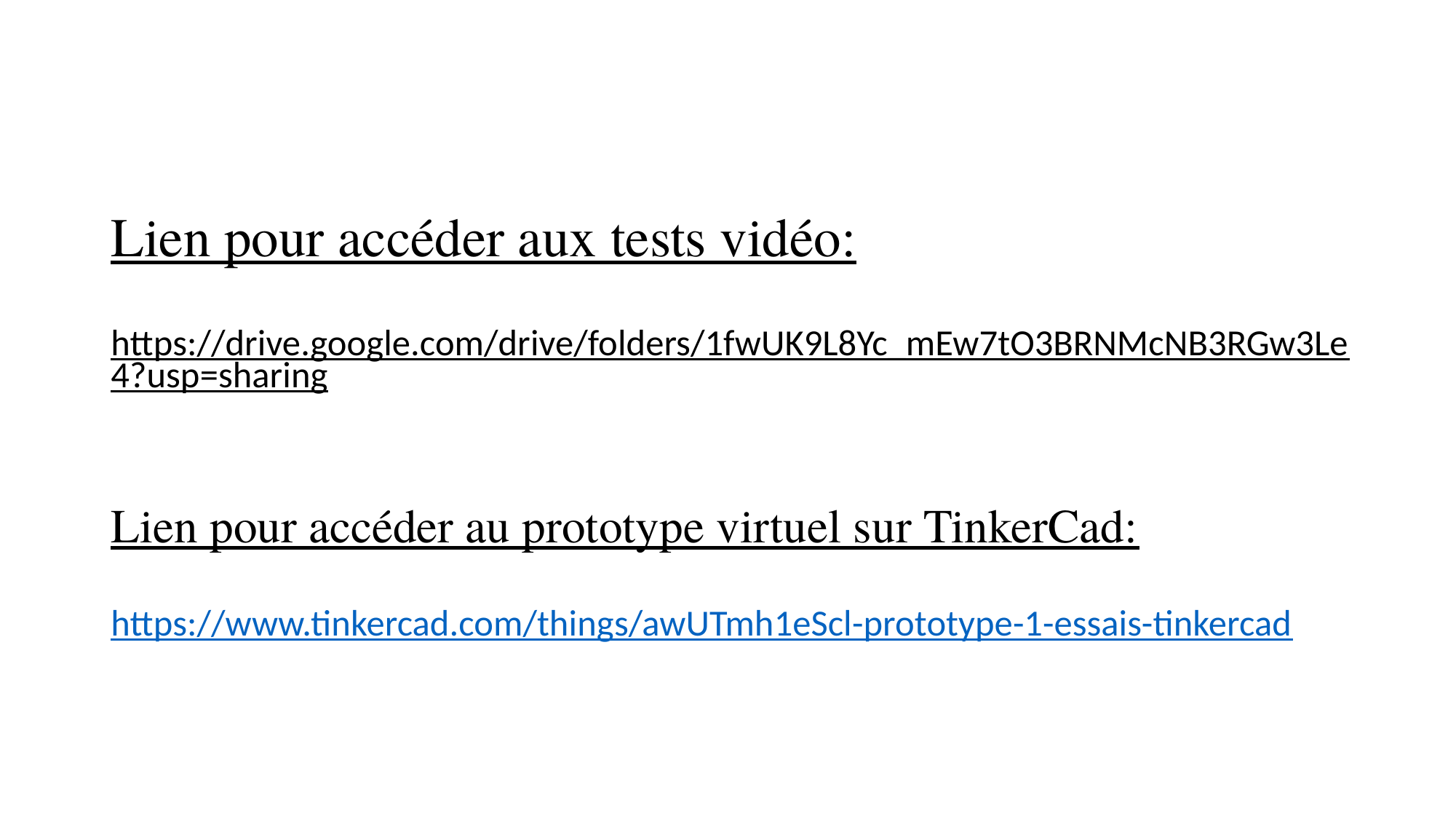

# Lien pour accéder aux tests vidéo:
https://drive.google.com/drive/folders/1fwUK9L8Yc_mEw7tO3BRNMcNB3RGw3Le4?usp=sharing

Lien pour accéder au prototype virtuel sur TinkerCad:
https://www.tinkercad.com/things/awUTmh1eScl-prototype-1-essais-tinkercad